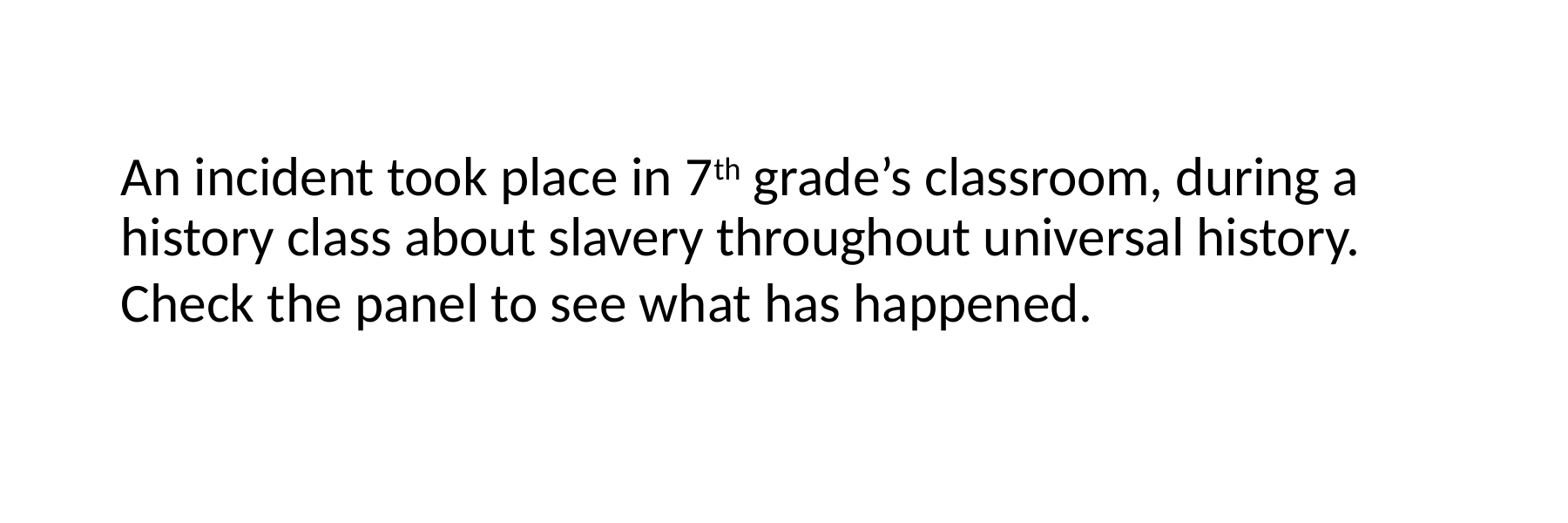

An incident took place in 7th grade’s classroom, during a history class about slavery throughout universal history.
Check the panel to see what has happened.